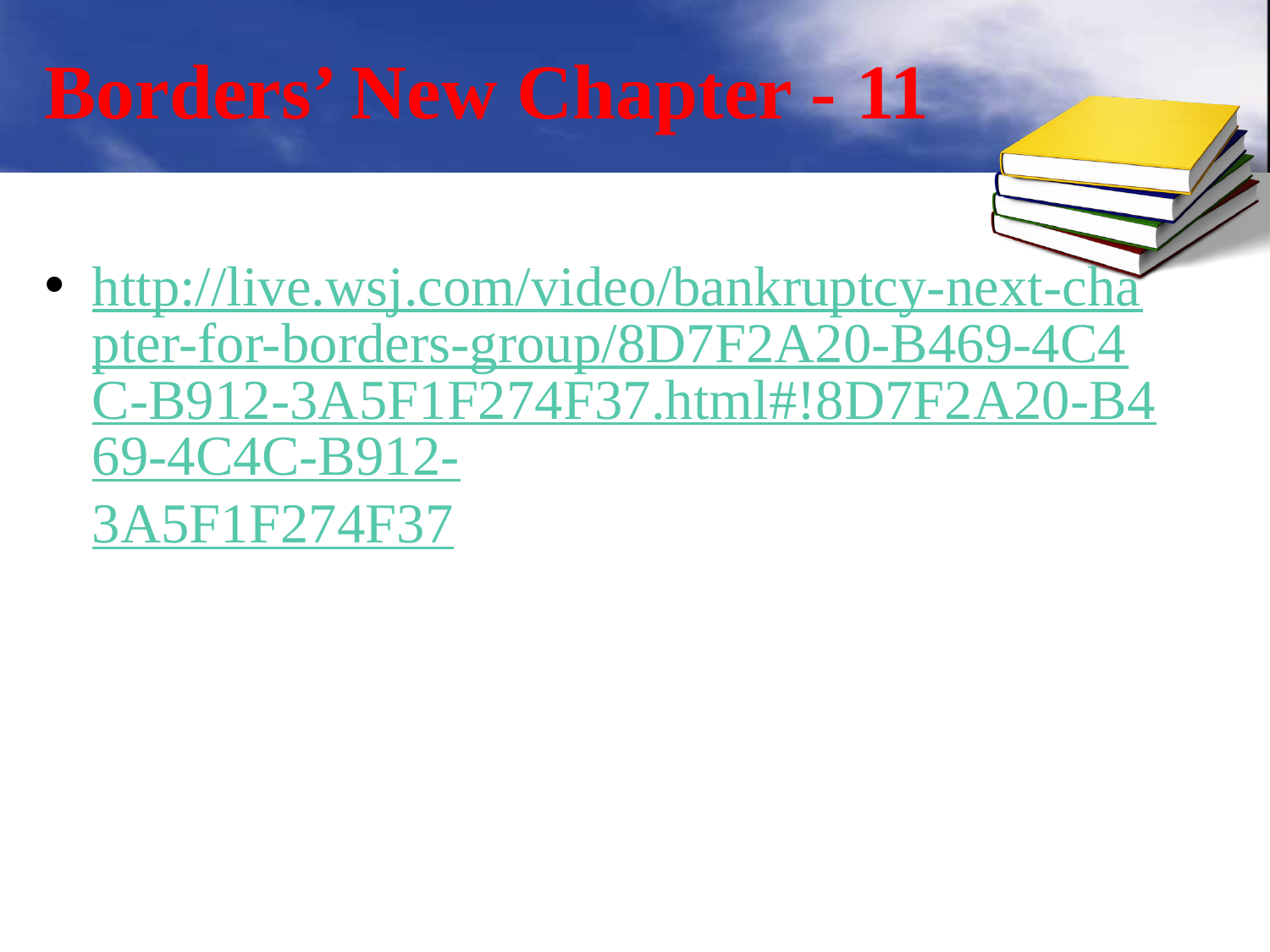

# Borders’ New Chapter - 11
http://live.wsj.com/video/bankruptcy-next-chapter-for-borders-group/8D7F2A20-B469-4C4C-B912-3A5F1F274F37.html#!8D7F2A20-B469-4C4C-B912-3A5F1F274F37